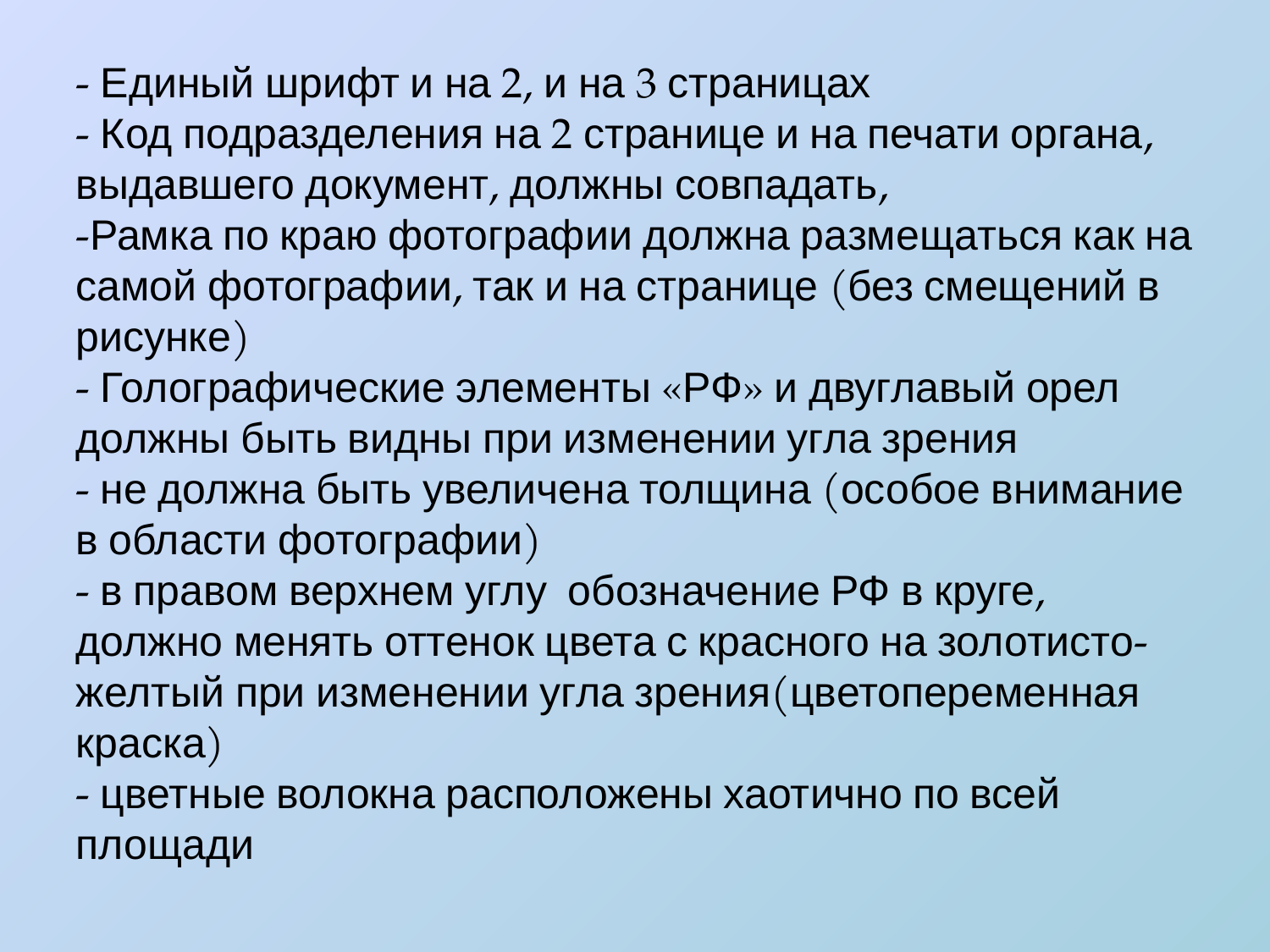

# - Единый шрифт и на 2, и на 3 страницах - Код подразделения на 2 странице и на печати органа, выдавшего документ, должны совпадать, -Рамка по краю фотографии должна размещаться как на самой фотографии, так и на странице (без смещений в рисунке) - Голографические элементы «РФ» и двуглавый орел должны быть видны при изменении угла зрения - не должна быть увеличена толщина (особое внимание в области фотографии) - в правом верхнем углу  обозначение РФ в круге, должно менять оттенок цвета с красного на золотисто-желтый при изменении угла зрения(цветопеременная краска) - цветные волокна расположены хаотично по всей площади